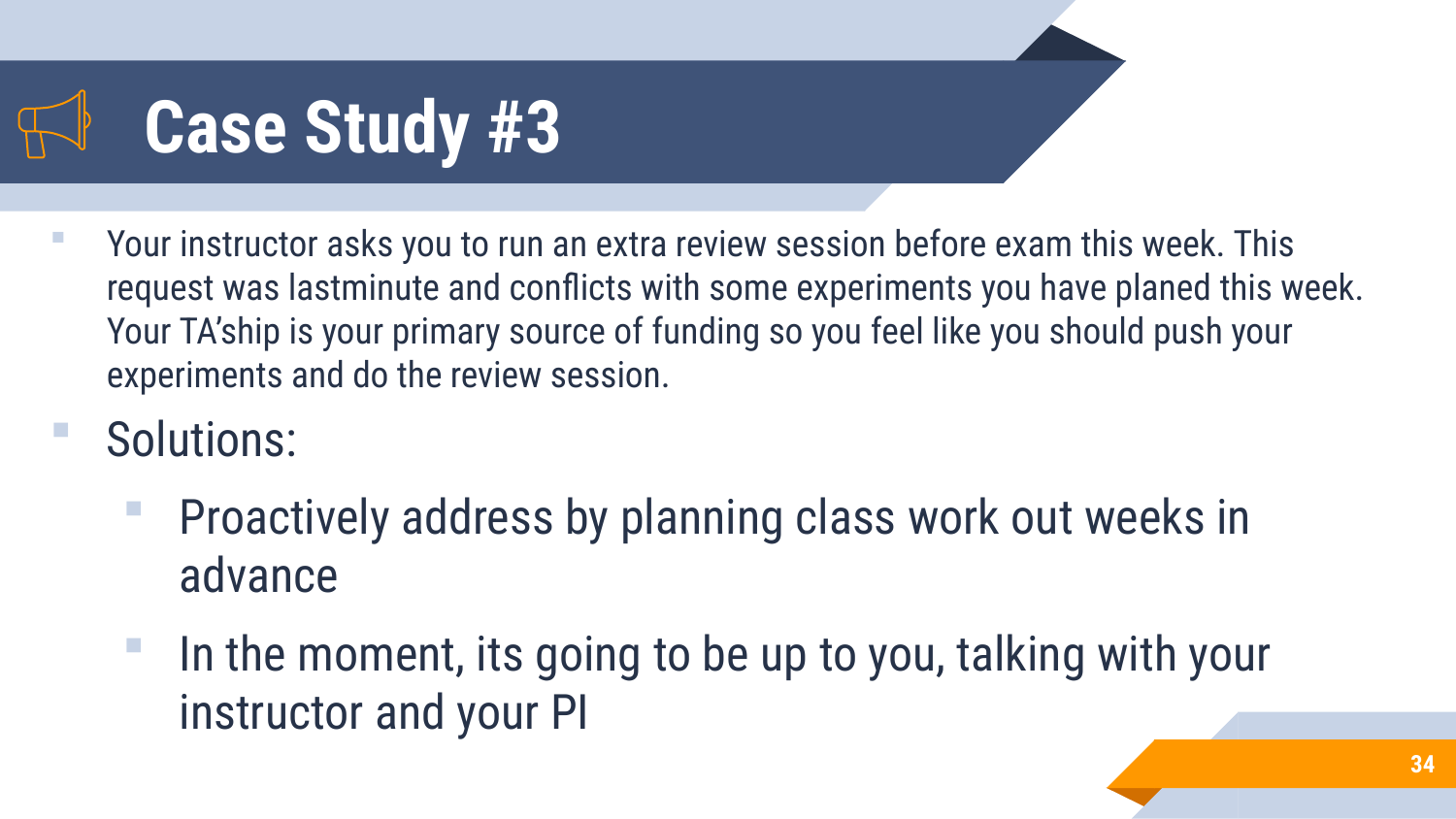

# Case Study #3

Your instructor asks you to run an extra review session before exam this week. This request was lastminute and conflicts with some experiments you have planed this week. Your TA’ship is your primary source of funding so you feel like you should push your experiments and do the review session.
Solutions:
Proactively address by planning class work out weeks in advance
In the moment, its going to be up to you, talking with your instructor and your PI

34